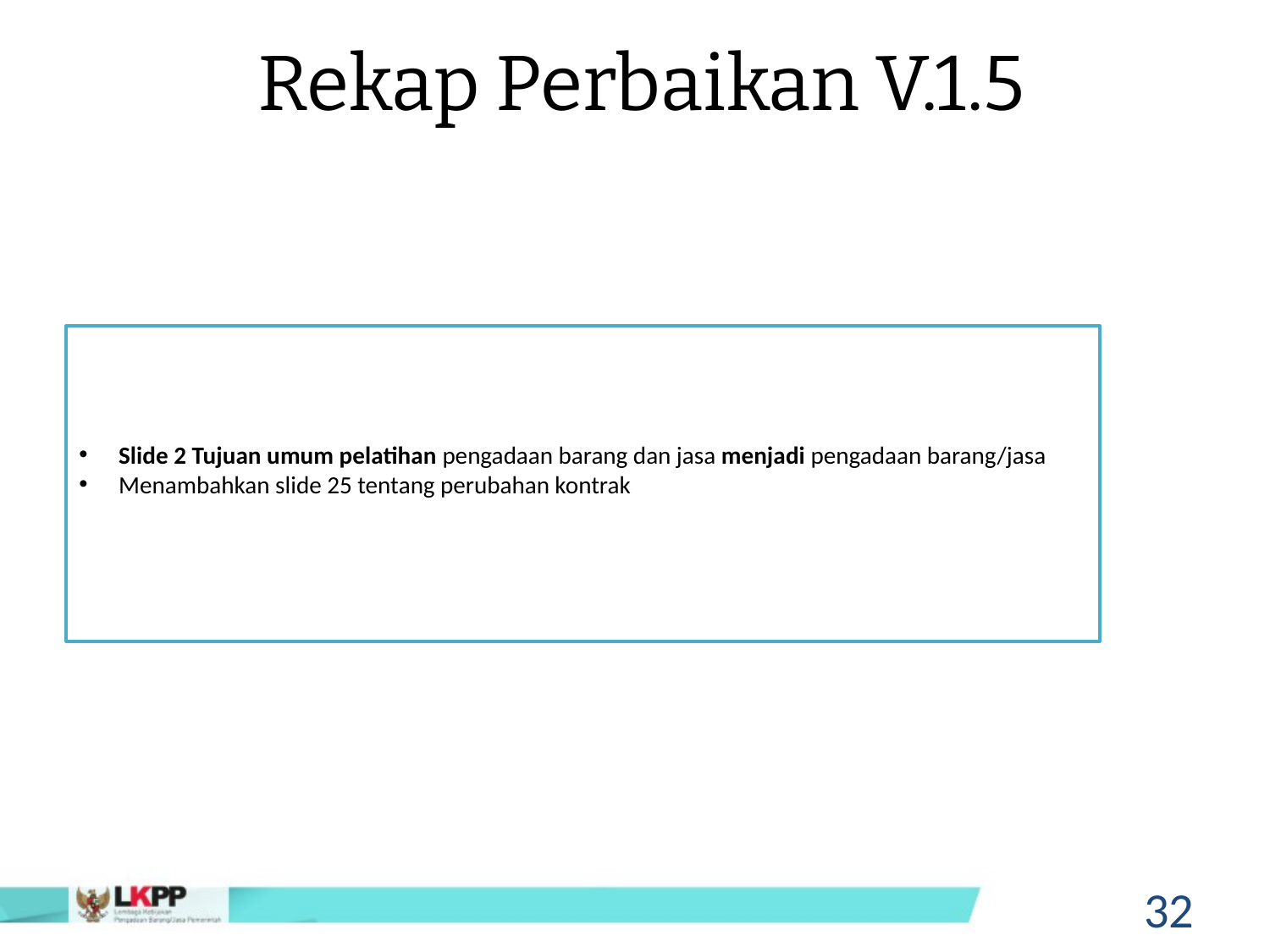

# Rekap Perbaikan V.1.5
Slide 2 Tujuan umum pelatihan pengadaan barang dan jasa menjadi pengadaan barang/jasa
Menambahkan slide 25 tentang perubahan kontrak

32